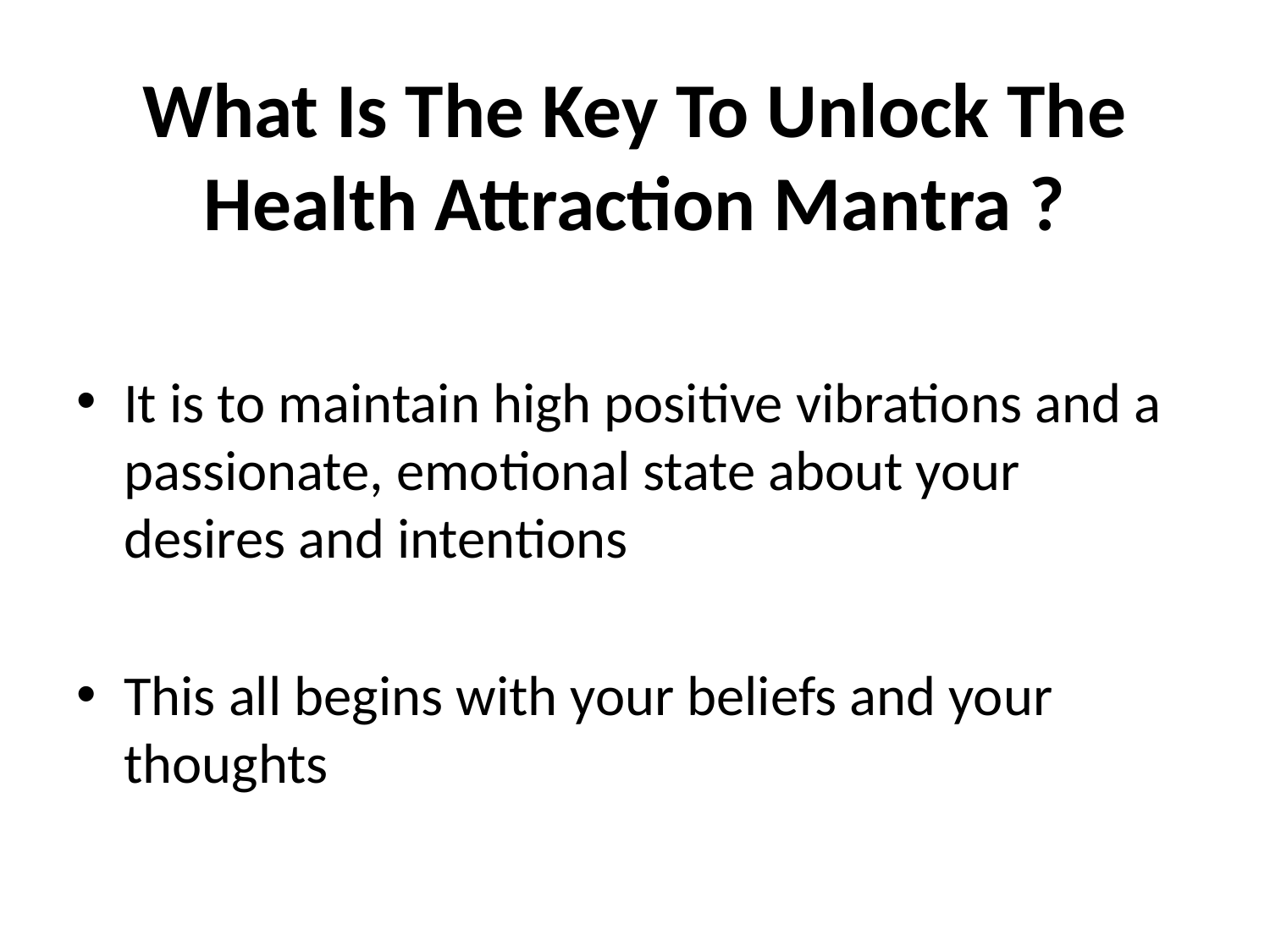

# What Is The Key To Unlock The Health Attraction Mantra ?
It is to maintain high positive vibrations and a passionate, emotional state about your desires and intentions

This all begins with your beliefs and your thoughts